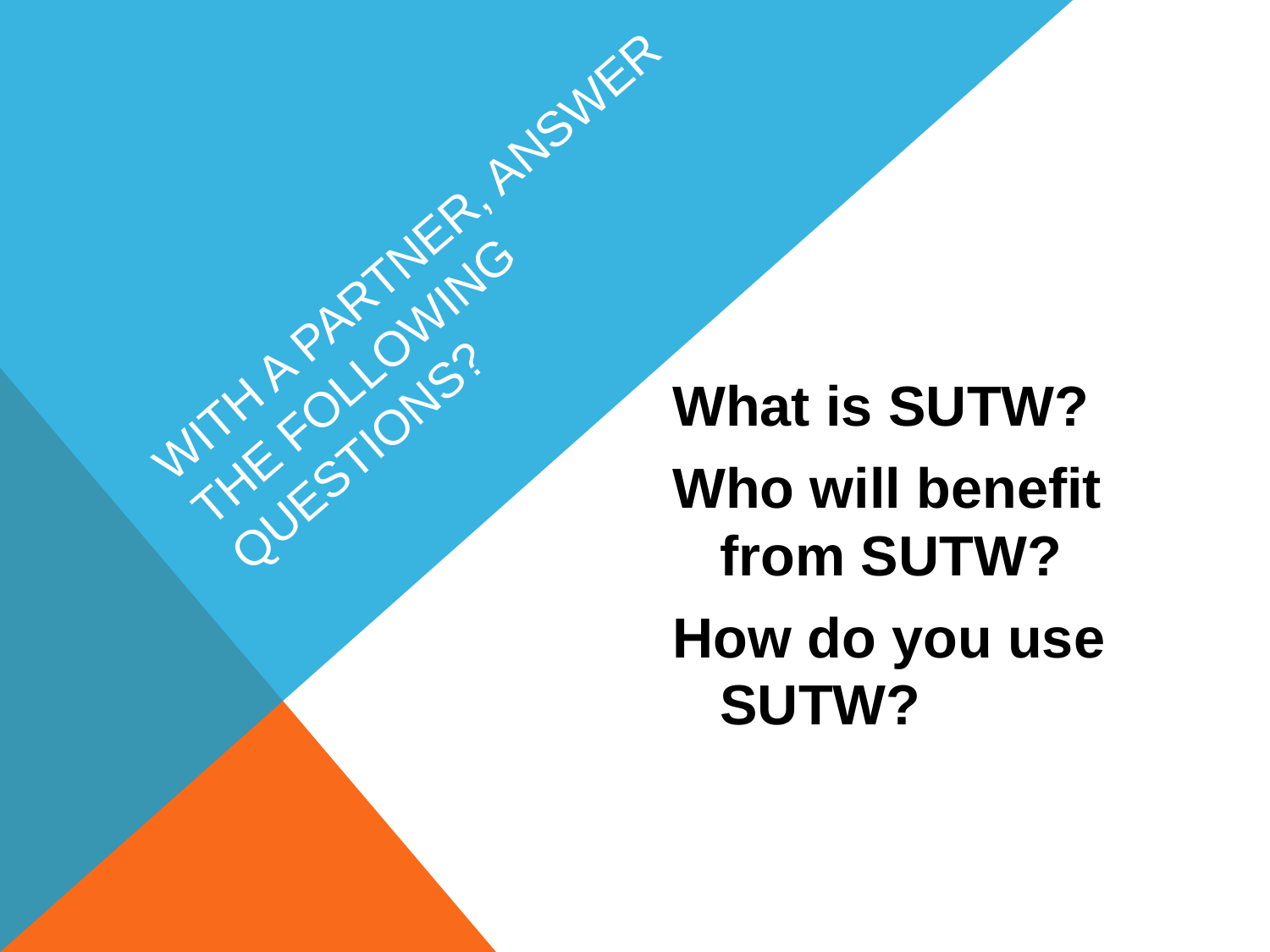

# With a partner, answer the following questions?
What is SUTW?
Who will benefit from SUTW?
How do you use SUTW?